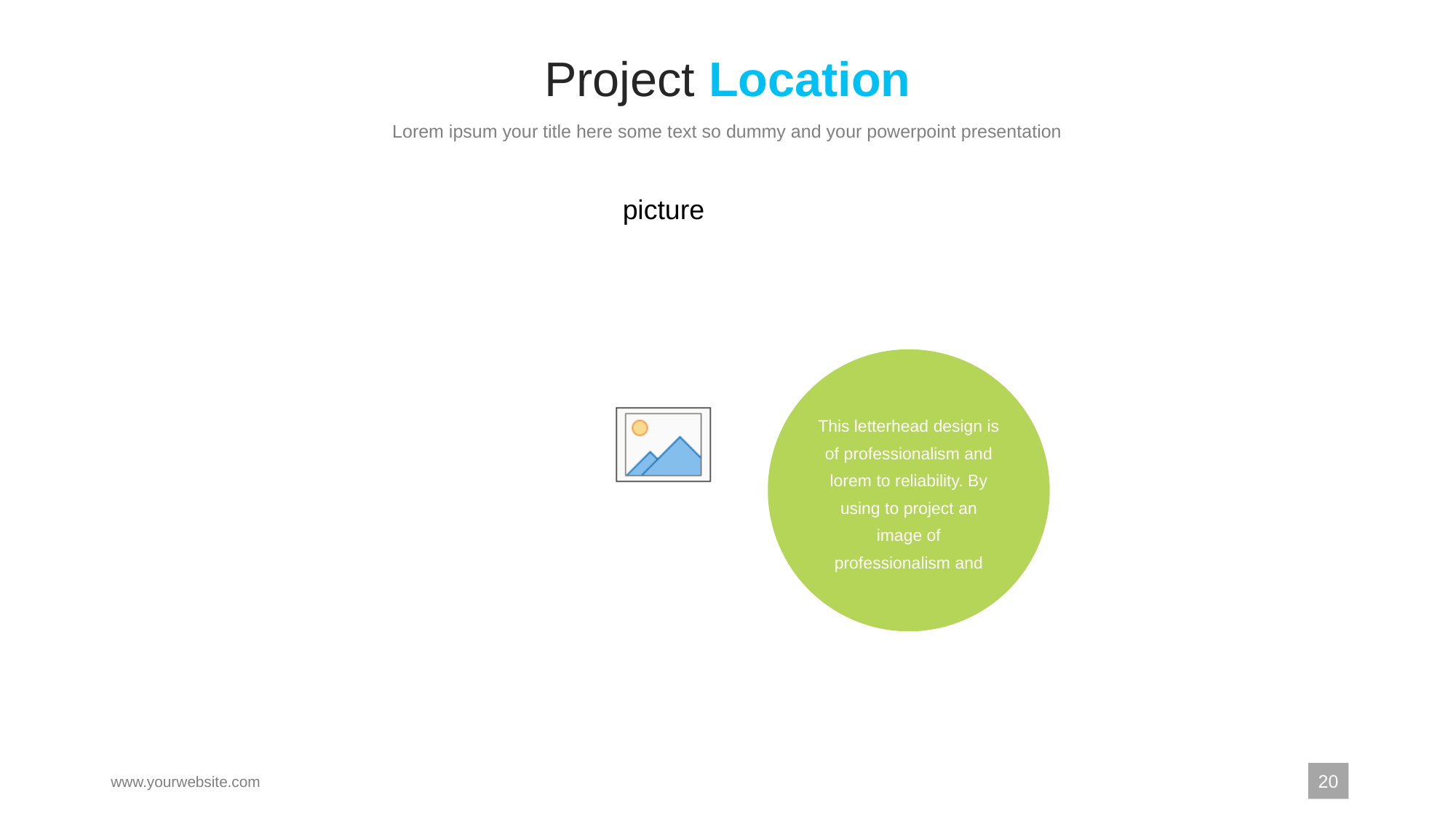

# Project Location
Lorem ipsum your title here some text so dummy and your powerpoint presentation

This letterhead design is of professionalism and lorem to reliability. By using to project an image of professionalism and
20
www.yourwebsite.com